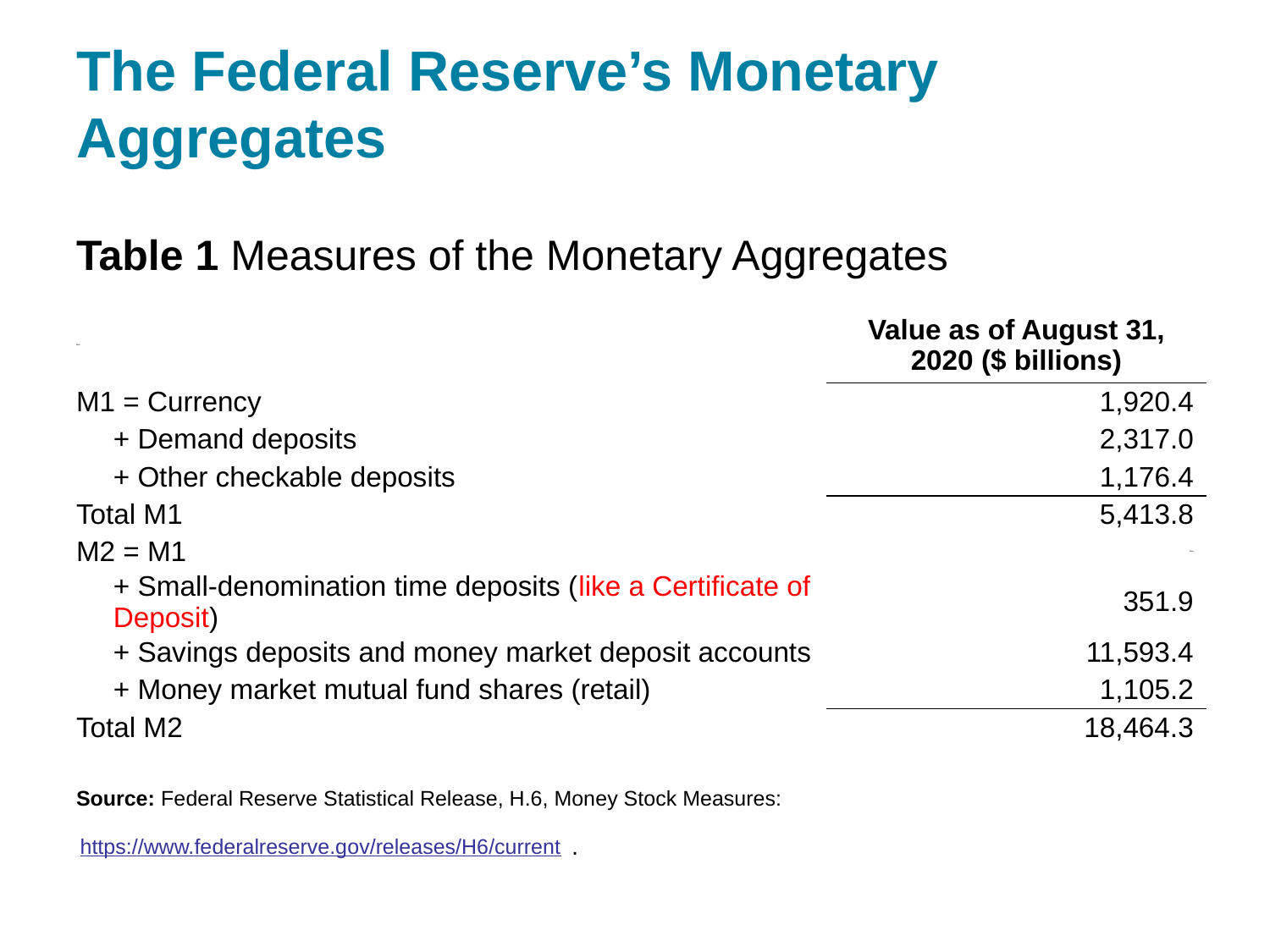

# The Federal Reserve’s Monetary Aggregates
Table 1 Measures of the Monetary Aggregates
| Blank | Value as of August 31, 2020 ($ billions) |
| --- | --- |
| M1 = Currency | 1,920.4 |
| + Demand deposits | 2,317.0 |
| + Other checkable deposits | 1,176.4 |
| Total M1 | 5,413.8 |
| M2 = M1 | Blank |
| + Small-denomination time deposits (like a Certificate of Deposit) | 351.9 |
| + Savings deposits and money market deposit accounts | 11,593.4 |
| + Money market mutual fund shares (retail) | 1,105.2 |
| Total M2 | 18,464.3 |
Source: Federal Reserve Statistical Release, H.6, Money Stock Measures:
.
https://www.federalreserve.gov/releases/H6/current